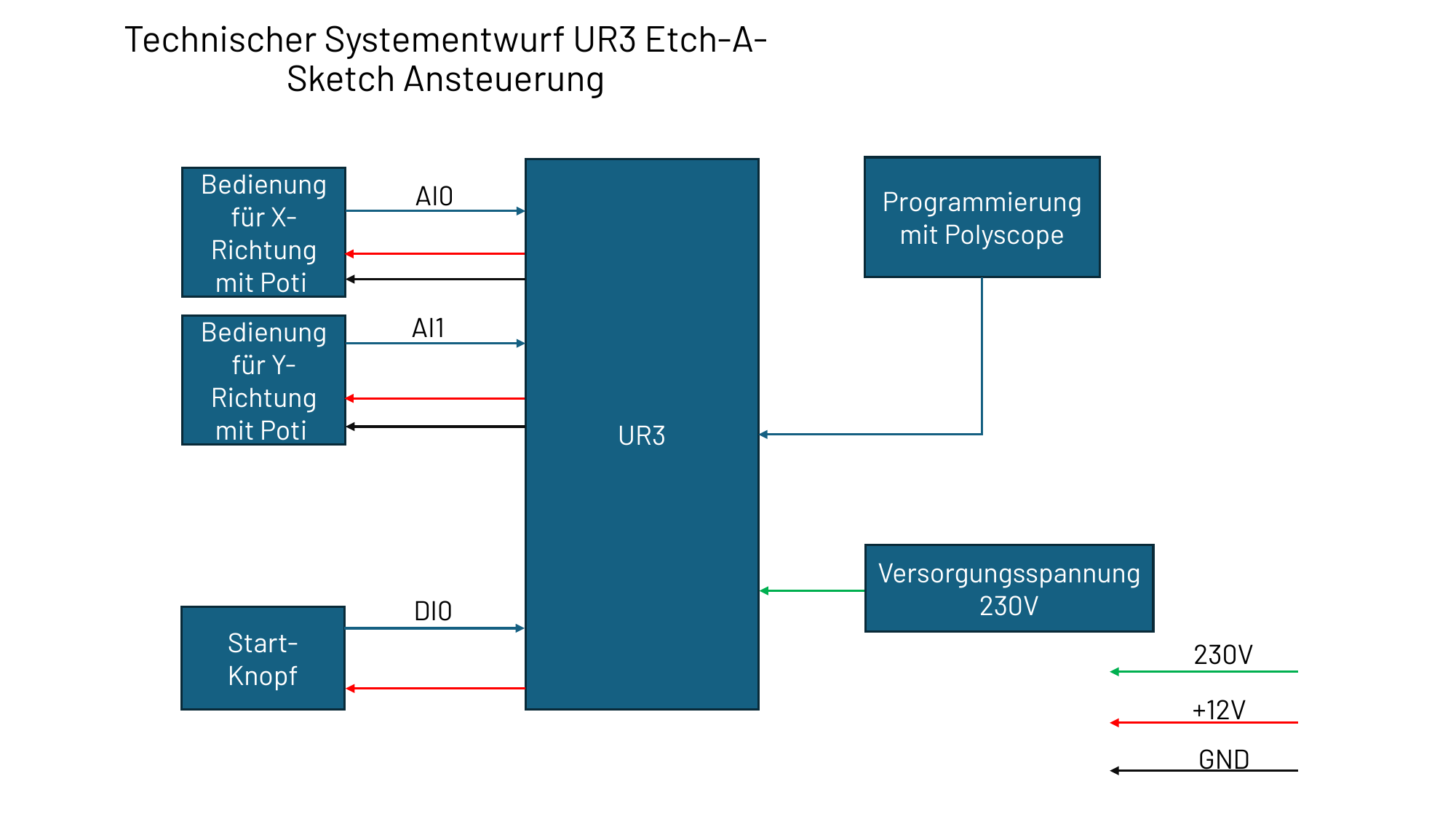

# Technischer Systementwurf UR3 Etch-A-Sketch Ansteuerung
Programmierung mit Polyscope
UR3
Bedienung für X-Richtung mit Poti
AI0
AI1
Bedienung für Y-Richtung mit Poti
Versorgungsspannung 230V
DI0
Start-Knopf
230V
+12V
GND